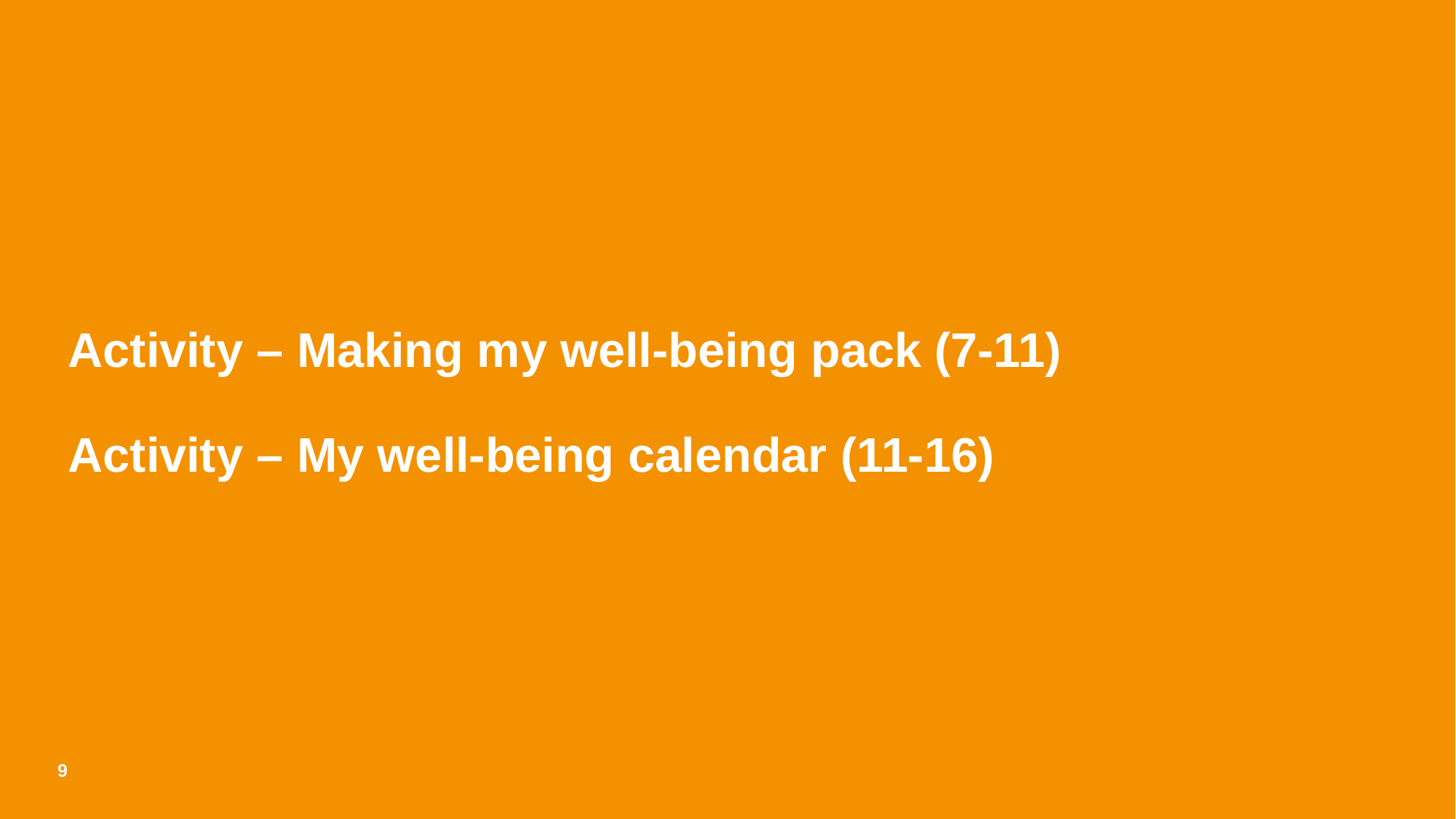

# Activity – Making my well-being pack (7-11) Activity – My well-being calendar (11-16)
9